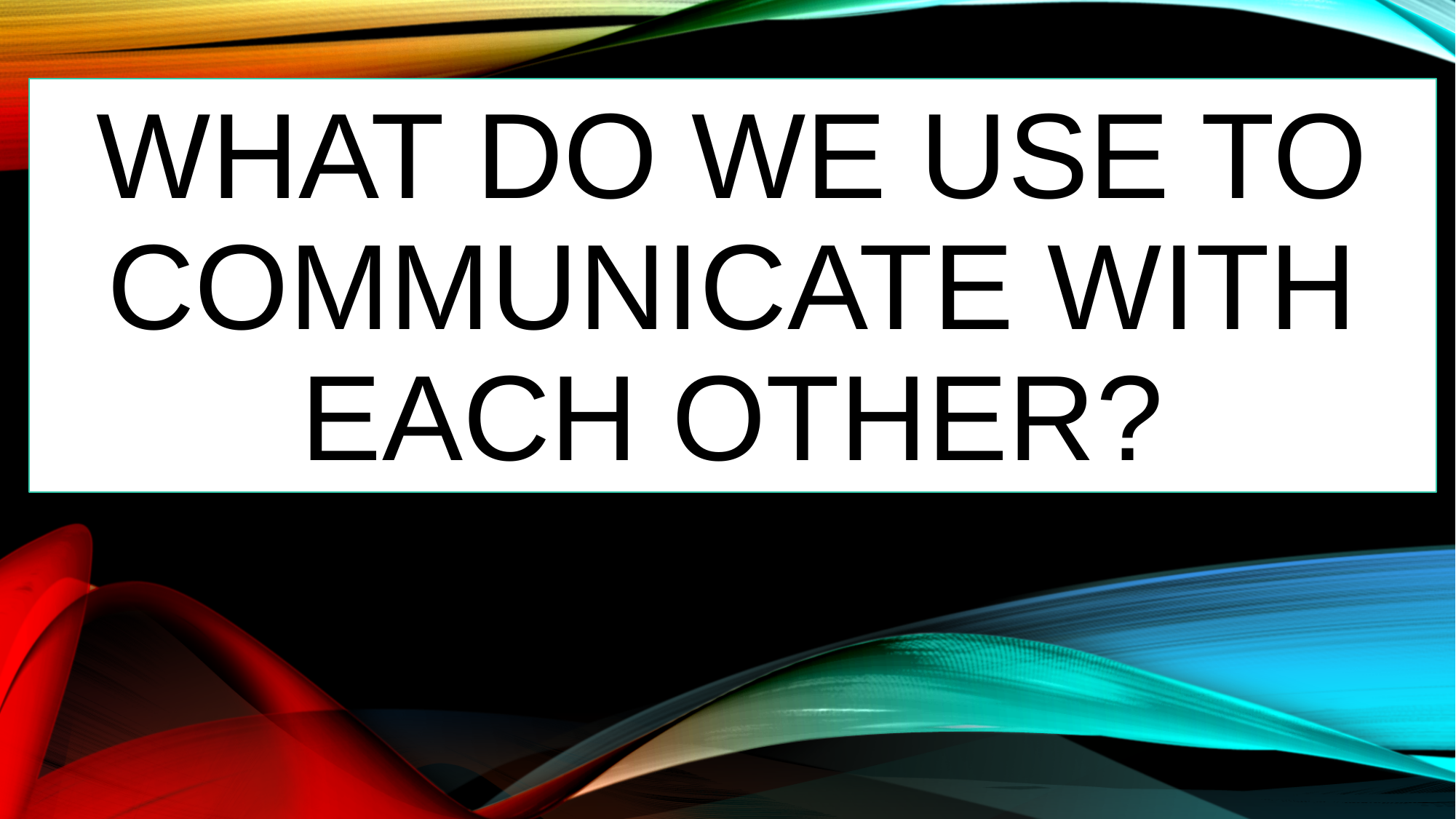

# What do we use to communicate with each other?